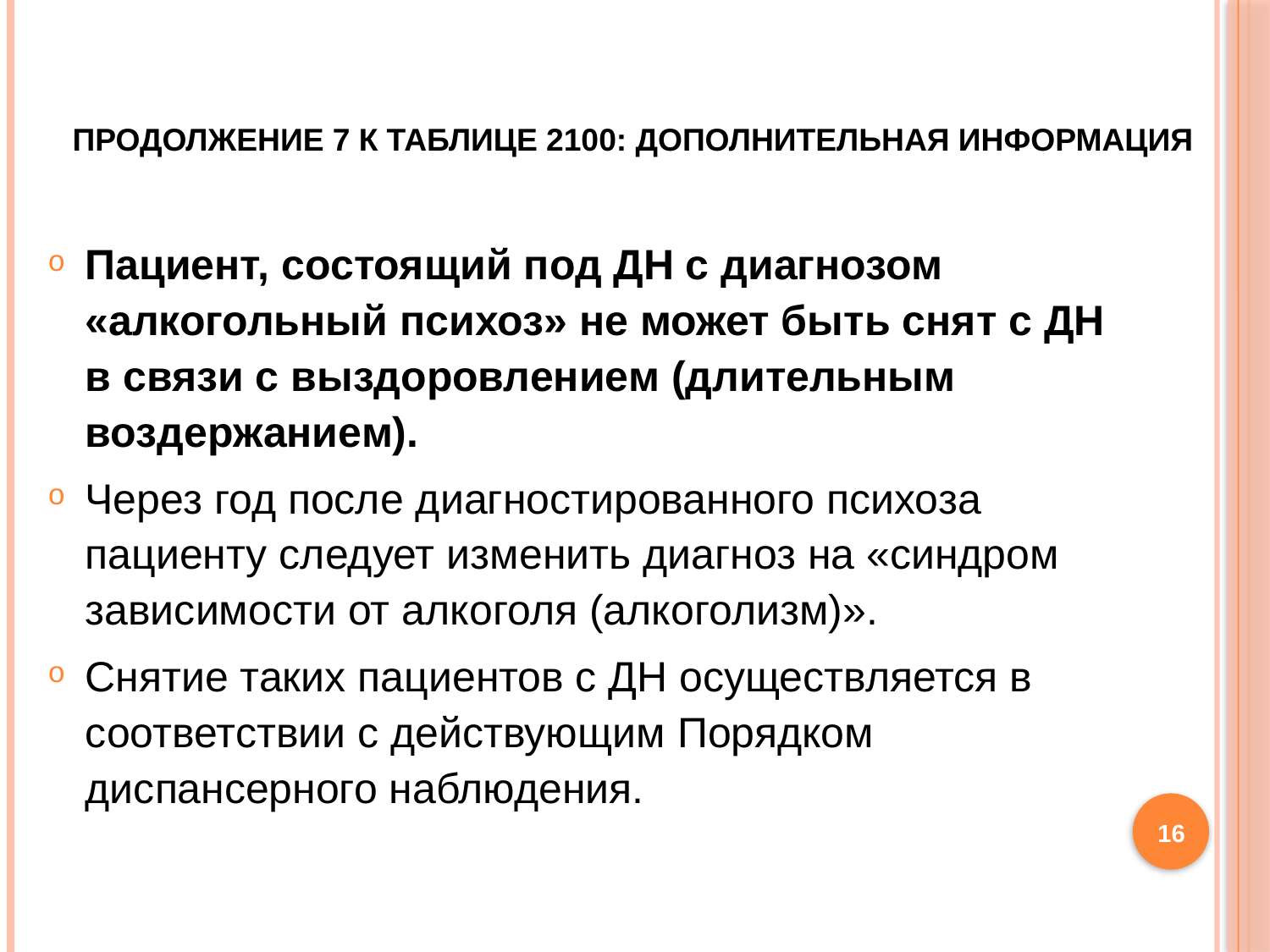

# Продолжение 7 к таблице 2100: дополнительная информация
Пациент, состоящий под ДН с диагнозом «алкогольный психоз» не может быть снят с ДН в связи с выздоровлением (длительным воздержанием).
Через год после диагностированного психоза пациенту следует изменить диагноз на «синдром зависимости от алкоголя (алкоголизм)».
Снятие таких пациентов с ДН осуществляется в соответствии с действующим Порядком диспансерного наблюдения.

16